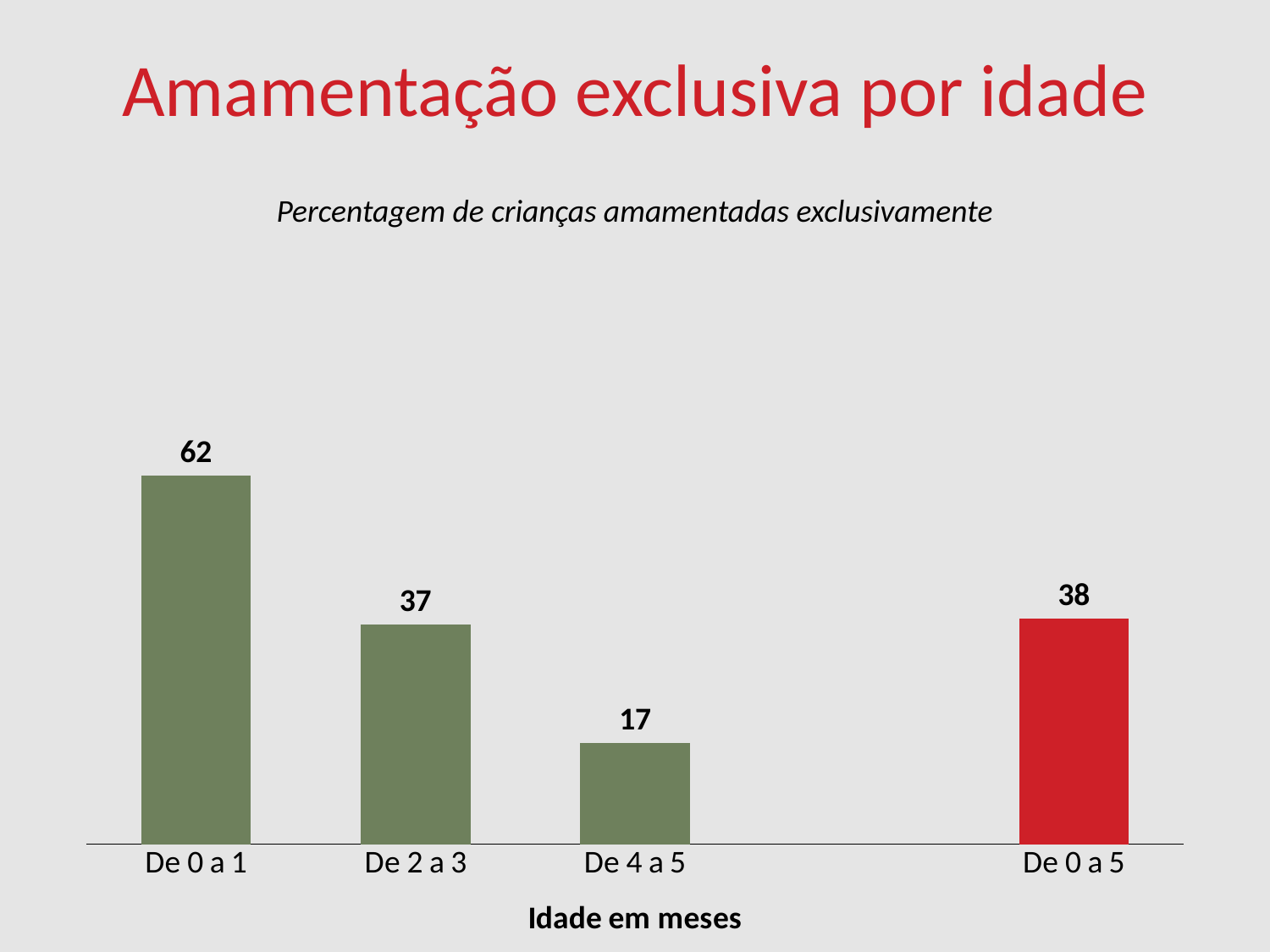

Amamentação exclusiva por idade
Percentagem de crianças amamentadas exclusivamente

### Chart

| Category | Idade em meses |
|---|---|
| De 0 a 1 | 62.0 |
| De 2 a 3 | 37.0 |
| De 4 a 5 | 17.0 |
|  | None |
| De 0 a 5 | 38.0 |